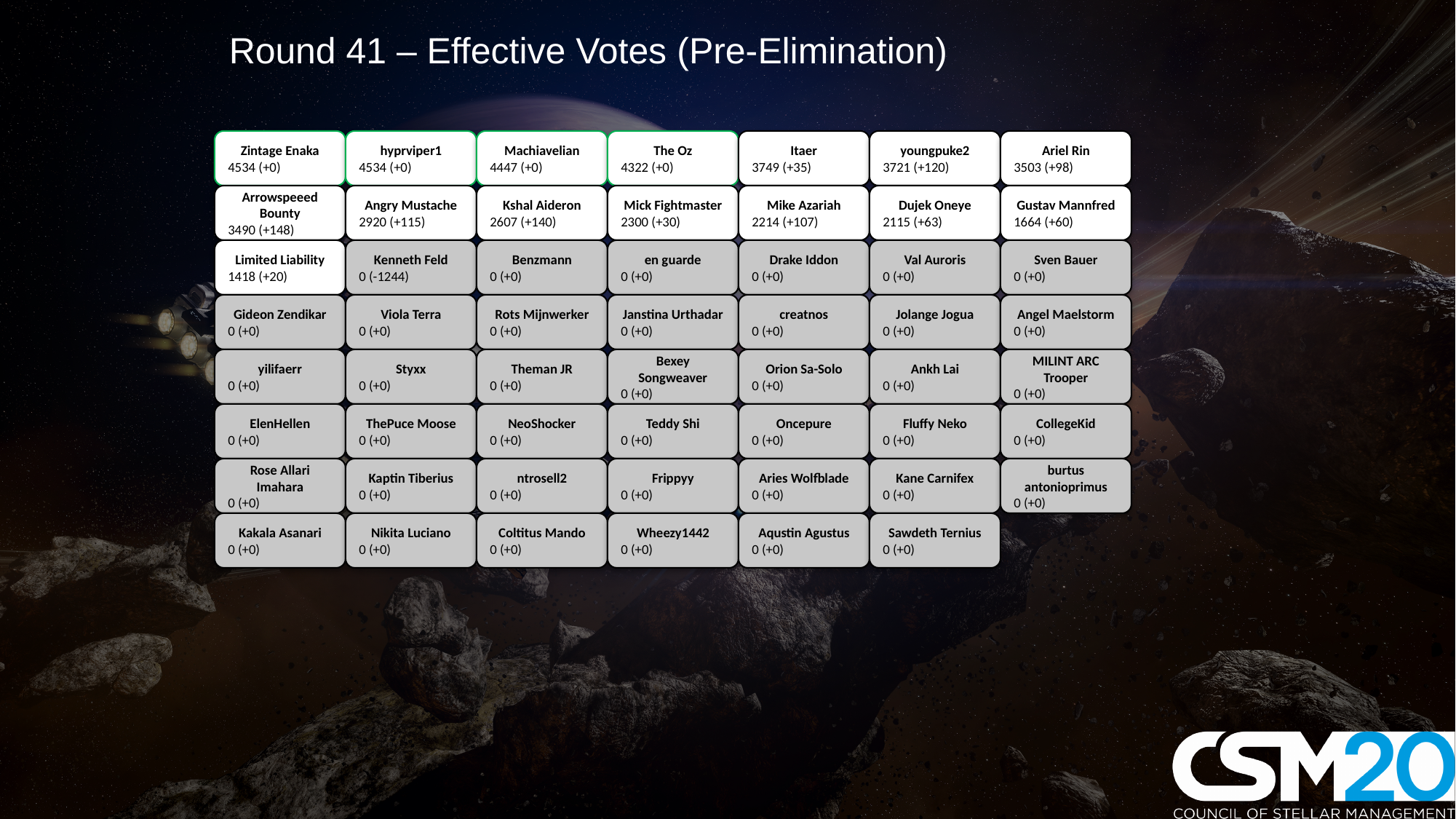

Round 41 – Effective Votes (Pre-Elimination)
Zintage Enaka
4534 (+0)
hyprviper1
4534 (+0)
Machiavelian
4447 (+0)
The Oz
4322 (+0)
Itaer
3749 (+35)
youngpuke2
3721 (+120)
Ariel Rin
3503 (+98)
Arrowspeeed Bounty
3490 (+148)
Angry Mustache
2920 (+115)
Kshal Aideron
2607 (+140)
Mick Fightmaster
2300 (+30)
Mike Azariah
2214 (+107)
Dujek Oneye
2115 (+63)
Gustav Mannfred
1664 (+60)
Limited Liability
1418 (+20)
Kenneth Feld
0 (-1244)
Benzmann
0 (+0)
en guarde
0 (+0)
Drake Iddon
0 (+0)
Val Auroris
0 (+0)
Sven Bauer
0 (+0)
Gideon Zendikar
0 (+0)
Viola Terra
0 (+0)
Rots Mijnwerker
0 (+0)
Janstina Urthadar
0 (+0)
creatnos
0 (+0)
Jolange Jogua
0 (+0)
Angel Maelstorm
0 (+0)

yilifaerr
0 (+0)
Styxx
0 (+0)
Theman JR
0 (+0)
Bexey Songweaver
0 (+0)
Orion Sa-Solo
0 (+0)
Ankh Lai
0 (+0)
MILINT ARC Trooper
0 (+0)
ElenHellen
0 (+0)
ThePuce Moose
0 (+0)
NeoShocker
0 (+0)
Teddy Shi
0 (+0)
Oncepure
0 (+0)
Fluffy Neko
0 (+0)
CollegeKid
0 (+0)
Rose Allari Imahara
0 (+0)
Kaptin Tiberius
0 (+0)
ntrosell2
0 (+0)
Frippyy
0 (+0)
Aries Wolfblade
0 (+0)
Kane Carnifex
0 (+0)
burtus antonioprimus
0 (+0)
Kakala Asanari
0 (+0)
Nikita Luciano
0 (+0)
Coltitus Mando
0 (+0)
Wheezy1442
0 (+0)
Aqustin Agustus
0 (+0)
Sawdeth Ternius
0 (+0)
#